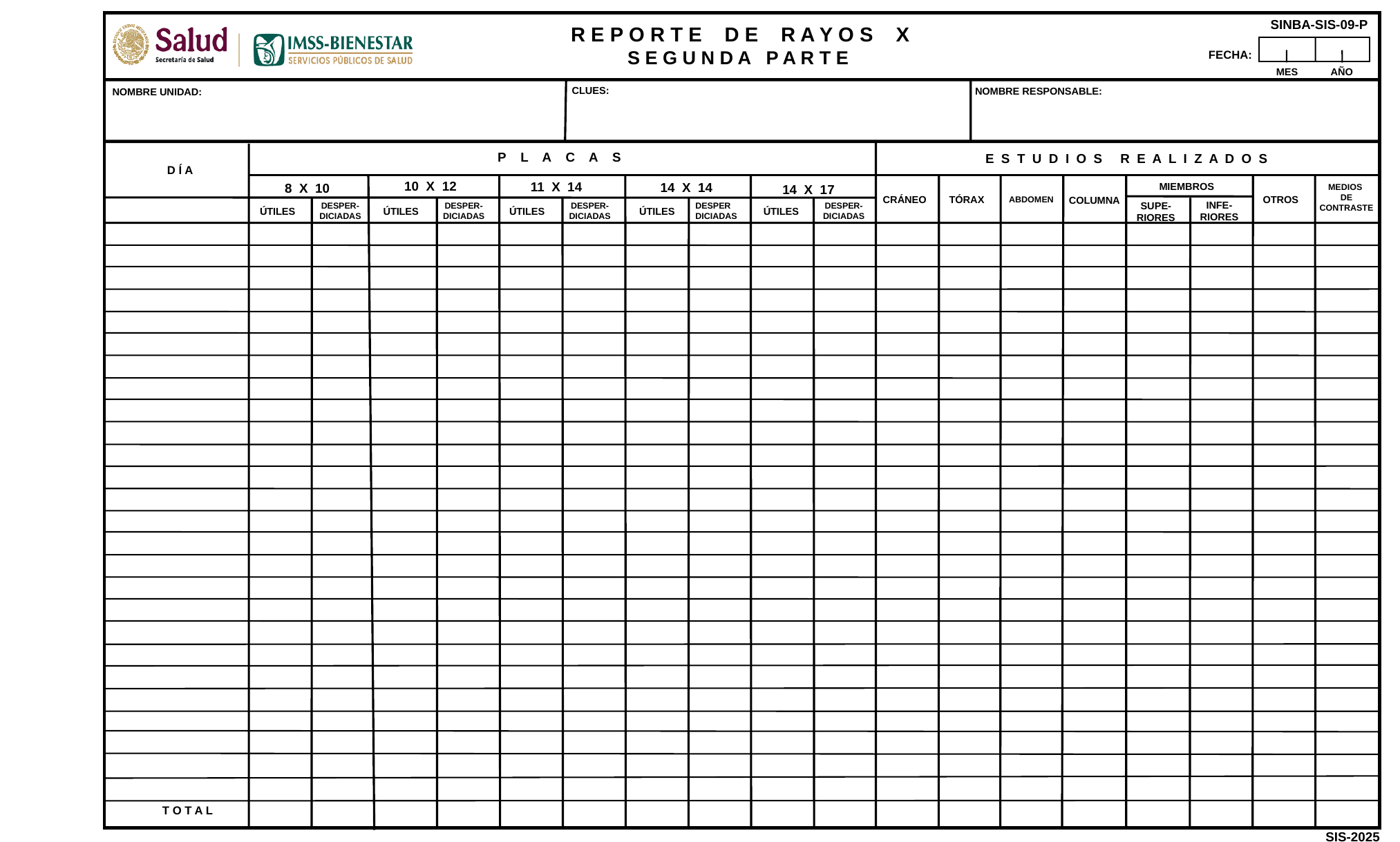

R E P O R T E    D E    R A Y O S    X
S E G U N D A   P A R T E
CLUES:

NOMBRE RESPONSABLE:
NOMBRE UNIDAD:

P    L    A    C    A    S
E  S  T  U  D  I  O  S     R  E  A  L  I  Z  A  D  O  S
D Í A
10  X  12
11  X  14
14  X  14
8  X  10

MIEMBROS

14  X  17
MEDIOS
DE CONTRASTE
CRÁNEO
TÓRAX
OTROS
ABDOMEN
COLUMNA
INFE-RIORES
SUPE-RIORES
DESPER-DICIADAS
DESPER-
DICIADAS
DESPER-
DICIADAS
DESPER
DICIADAS
DESPER-
DICIADAS

ÚTILES
ÚTILES
ÚTILES
ÚTILES
ÚTILES

T O T A L